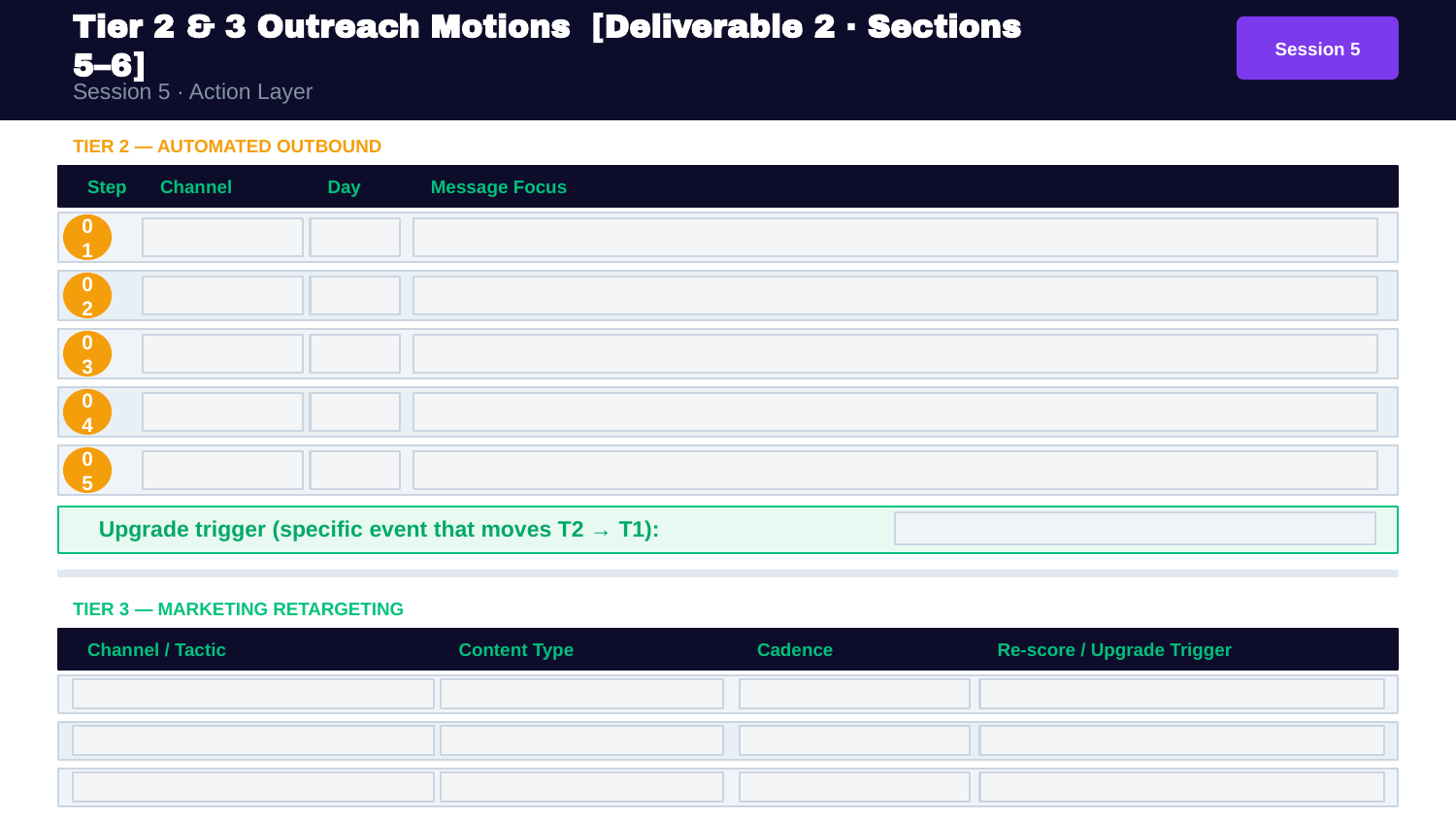

Tier 2 & 3 Outreach Motions  [Deliverable 2 · Sections 5–6]

Session 5
Session 5 · Action Layer
TIER 2 — AUTOMATED OUTBOUND

Step
Channel
Day
Message Focus

01

02

03

04

05

Upgrade trigger (specific event that moves T2 → T1):

TIER 3 — MARKETING RETARGETING

Channel / Tactic
Content Type
Cadence
Re-score / Upgrade Trigger